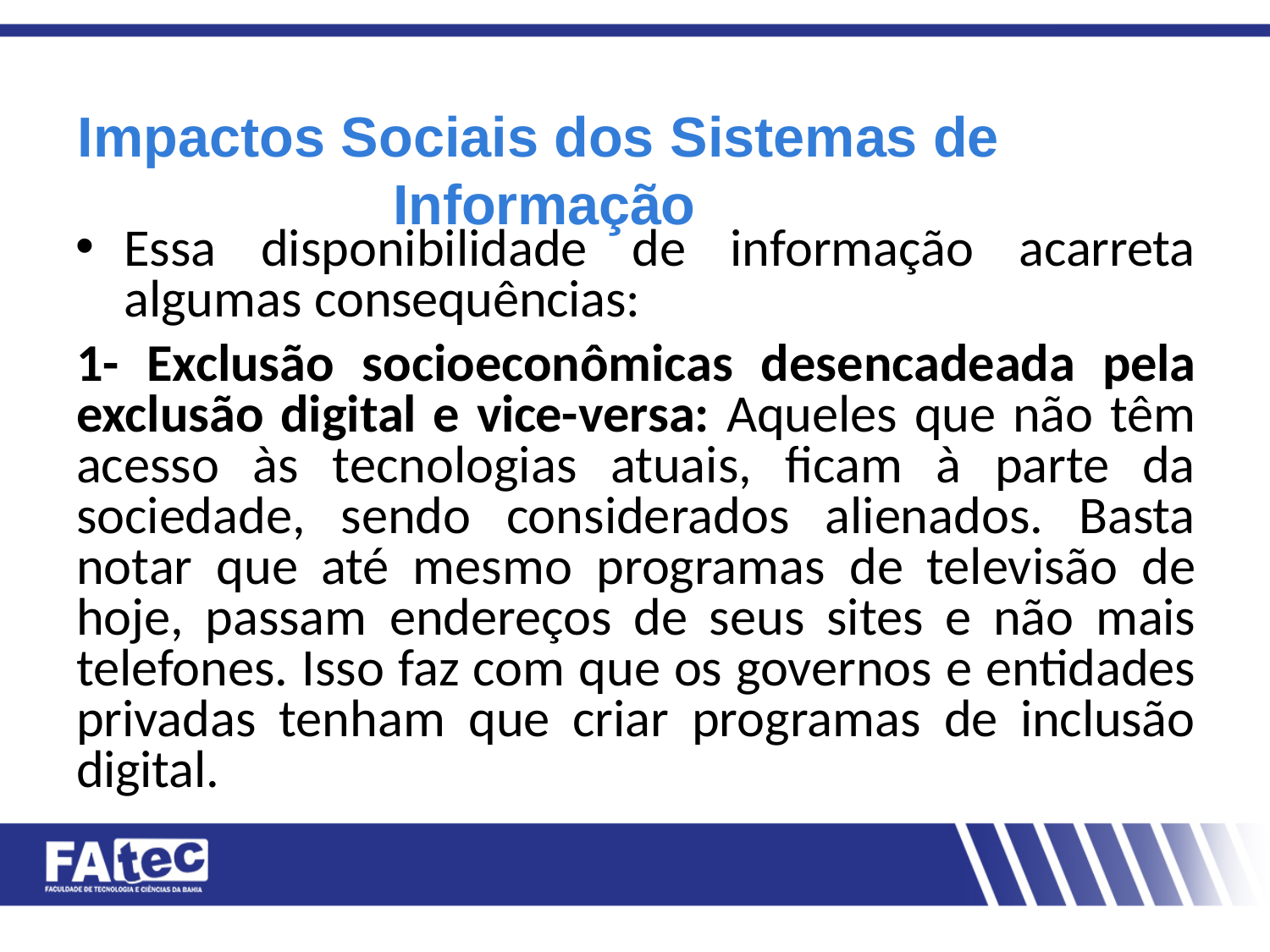

# Impactos Sociais dos Sistemas de Informação
Essa  disponibilidade  de  informação  acarreta algumas consequências:
1- Exclusão socioeconômicas desencadeada pela exclusão digital e vice-versa: Aqueles que não têm acesso  às  tecnologias  atuais,  ficam  à  parte  da sociedade,  sendo  considerados  alienados.  Basta notar que até mesmo programas de televisão de hoje, passam endereços de seus sites e não mais telefones. Isso faz com que os governos e entidades privadas tenham que criar programas de inclusão digital.